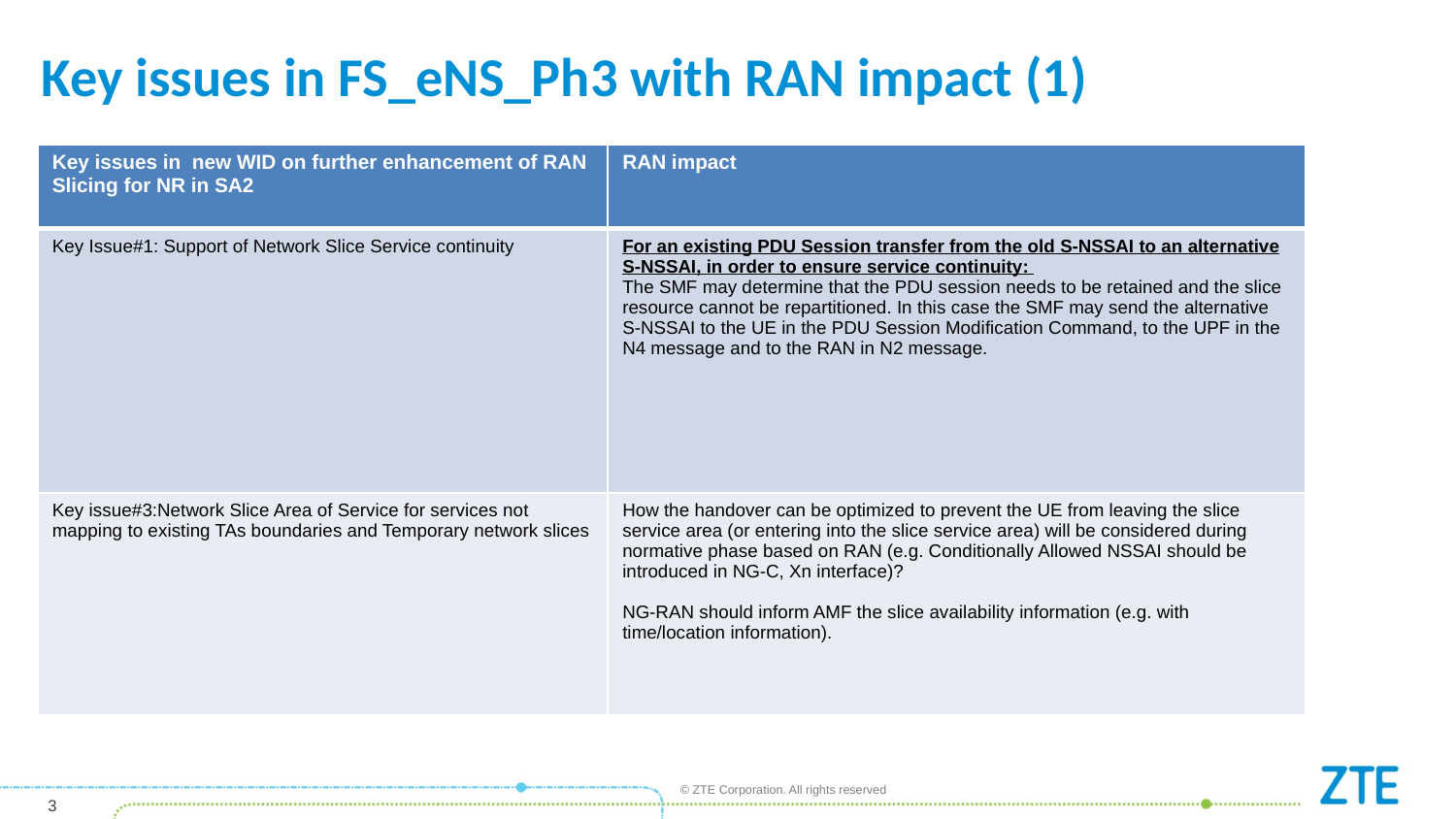

# Key issues in FS_eNS_Ph3 with RAN impact (1)

| Key issues in new WID on further enhancement of RAN Slicing for NR in SA2 | RAN impact |
| --- | --- |
| Key Issue#1: Support of Network Slice Service continuity | For an existing PDU Session transfer from the old S-NSSAI to an alternative S-NSSAI, in order to ensure service continuity: The SMF may determine that the PDU session needs to be retained and the slice resource cannot be repartitioned. In this case the SMF may send the alternative S-NSSAI to the UE in the PDU Session Modification Command, to the UPF in the N4 message and to the RAN in N2 message. |
| Key issue#3:Network Slice Area of Service for services not mapping to existing TAs boundaries and Temporary network slices | How the handover can be optimized to prevent the UE from leaving the slice service area (or entering into the slice service area) will be considered during normative phase based on RAN (e.g. Conditionally Allowed NSSAI should be introduced in NG-C, Xn interface)? NG-RAN should inform AMF the slice availability information (e.g. with time/location information). |